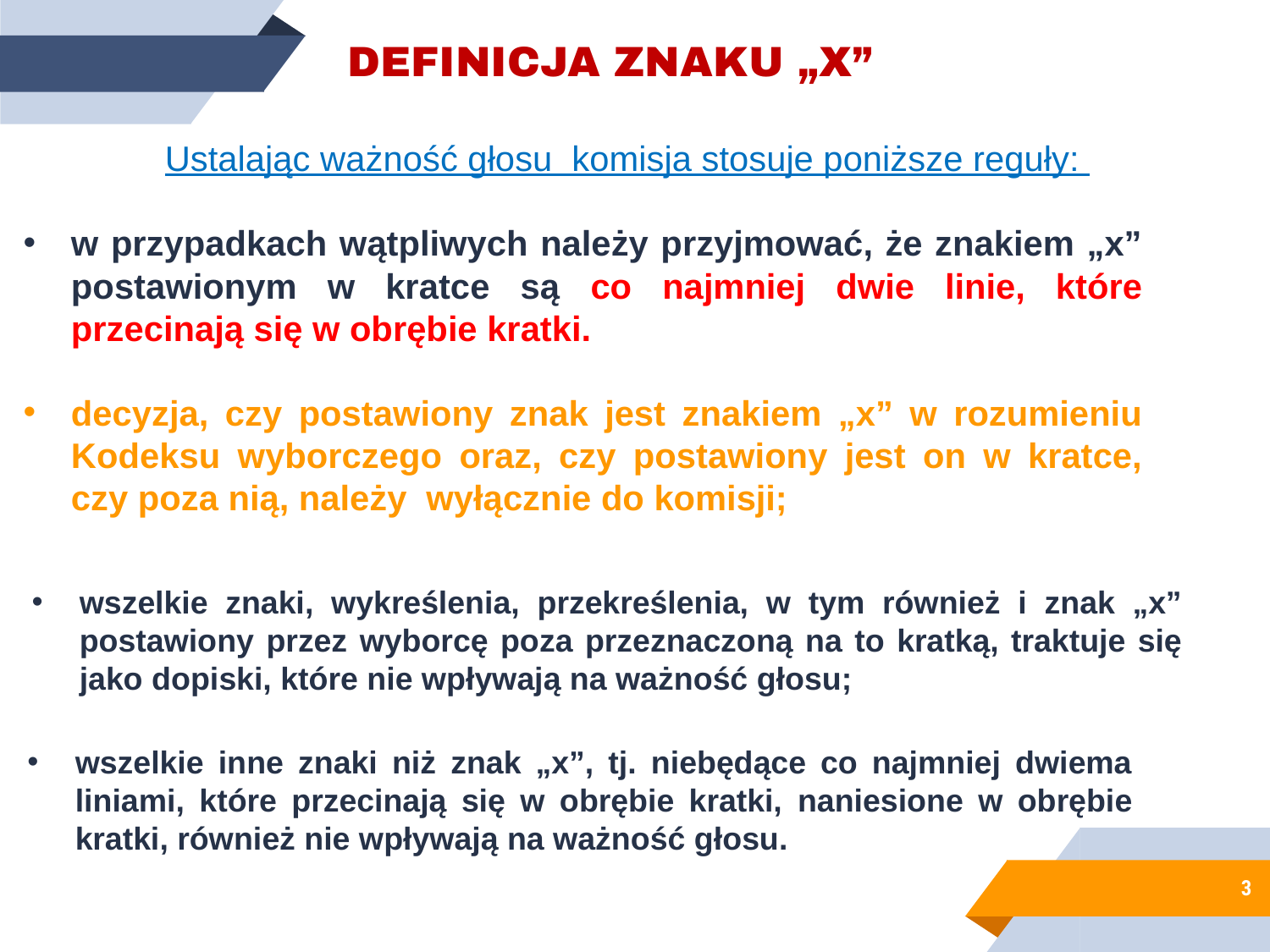

DEFINICJA ZNAKU „X”
        Ustalając ważność głosu  komisja stosuje poniższe reguły:

w przypadkach wątpliwych należy przyjmować, że znakiem „x” postawionym w kratce są co najmniej dwie linie, które przecinają się w obrębie kratki.

decyzja, czy postawiony znak jest znakiem „x” w rozumieniu Kodeksu wyborczego oraz, czy postawiony jest on w kratce, czy poza nią, należy  wyłącznie do komisji;
wszelkie znaki, wykreślenia, przekreślenia, w tym również i znak „x” postawiony przez wyborcę poza przeznaczoną na to kratką, traktuje się jako dopiski, które nie wpływają na ważność głosu;
wszelkie inne znaki niż znak „x”, tj. niebędące co najmniej dwiema liniami, które przecinają się w obrębie kratki, naniesione w obrębie kratki, również nie wpływają na ważność głosu.
3